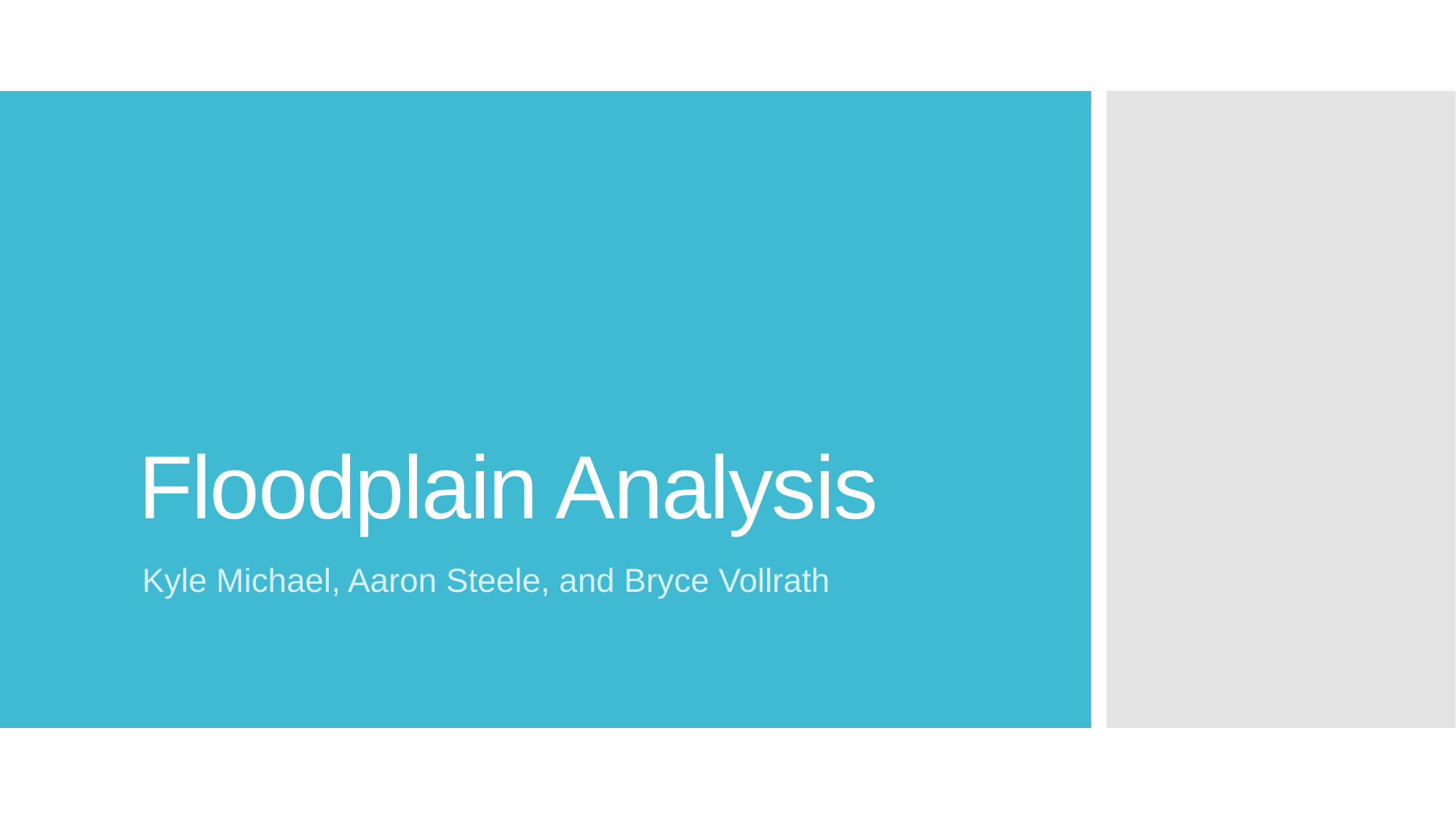

# Floodplain Analysis
Kyle Michael, Aaron Steele, and Bryce Vollrath